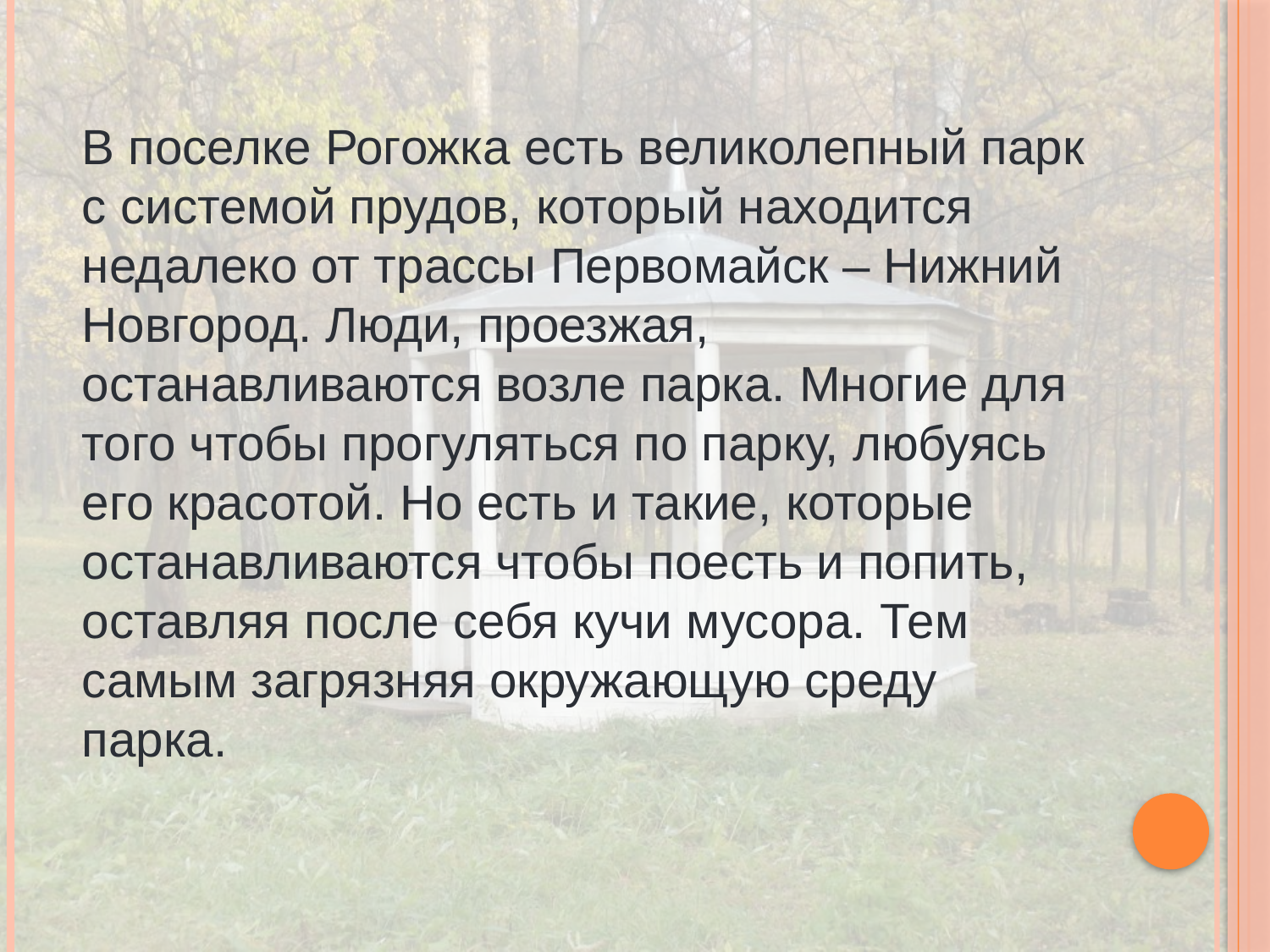

В поселке Рогожка есть великолепный парк с системой прудов, который находится недалеко от трассы Первомайск – Нижний Новгород. Люди, проезжая, останавливаются возле парка. Многие для того чтобы прогуляться по парку, любуясь его красотой. Но есть и такие, которые останавливаются чтобы поесть и попить, оставляя после себя кучи мусора. Тем самым загрязняя окружающую среду парка.